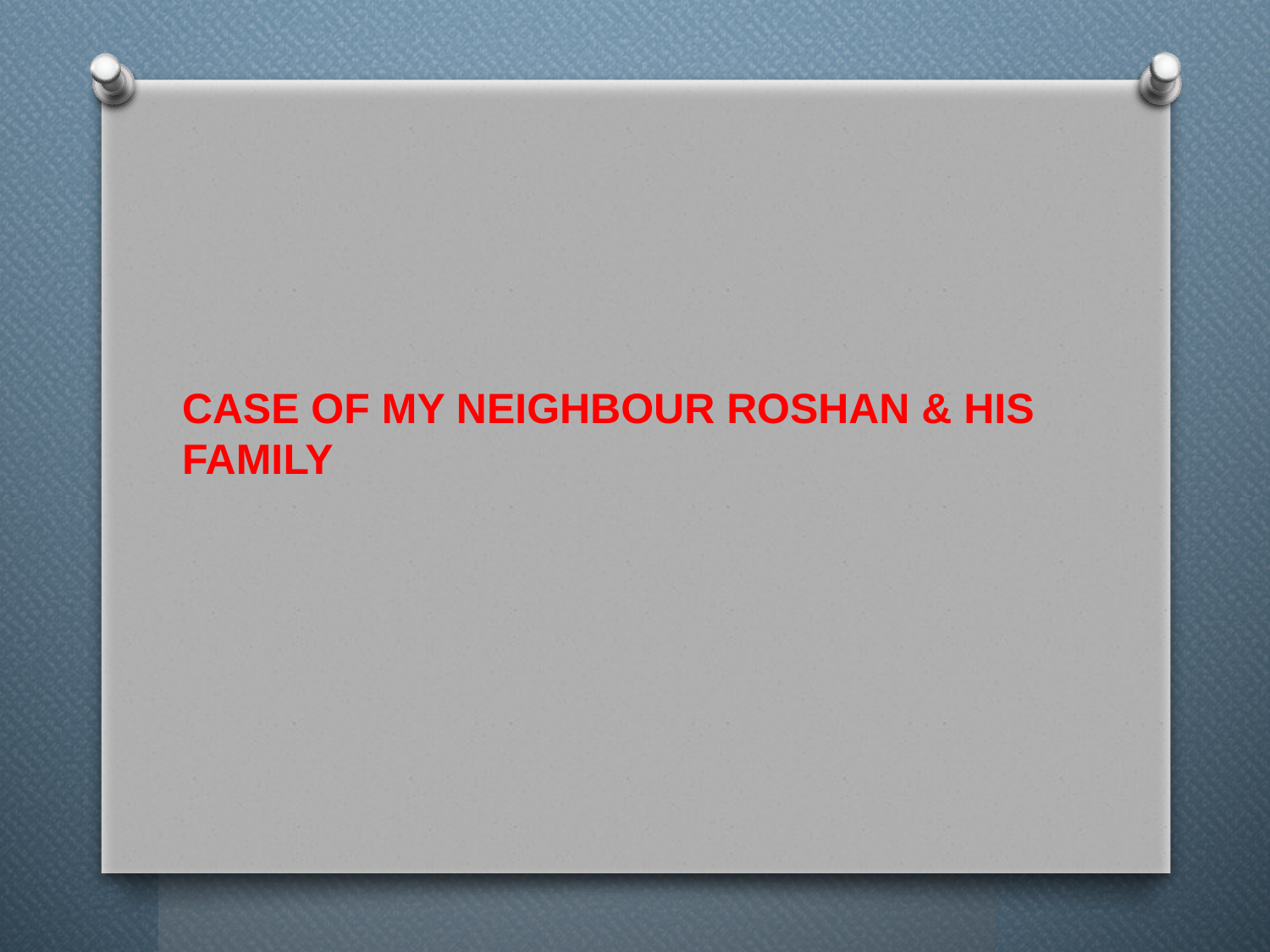

Case of My Neighbour Roshan & his Family